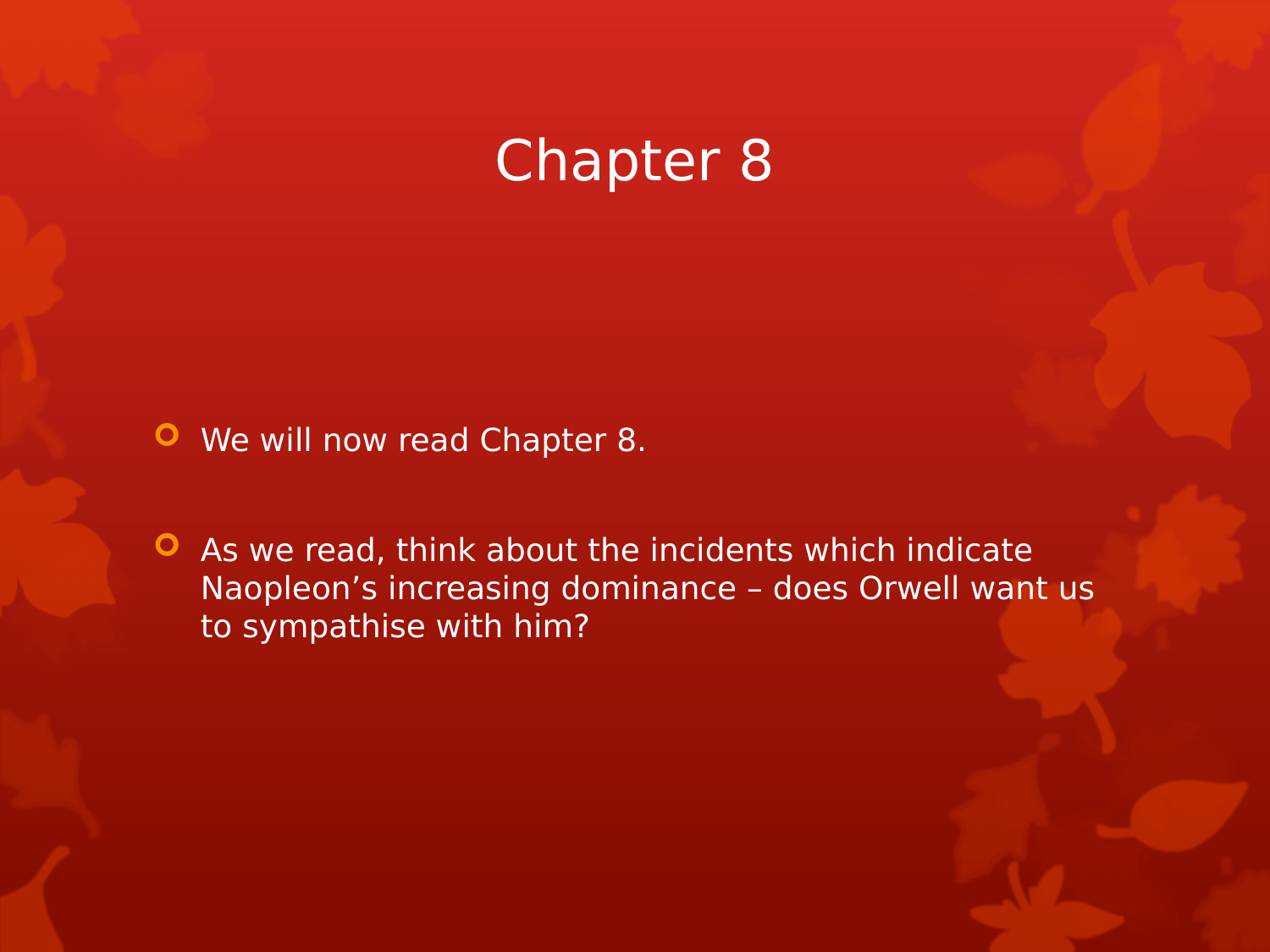

# Chapter 8
We will now read Chapter 8.

As we read, think about the incidents which indicate Naopleon’s increasing dominance – does Orwell want us to sympathise with him?